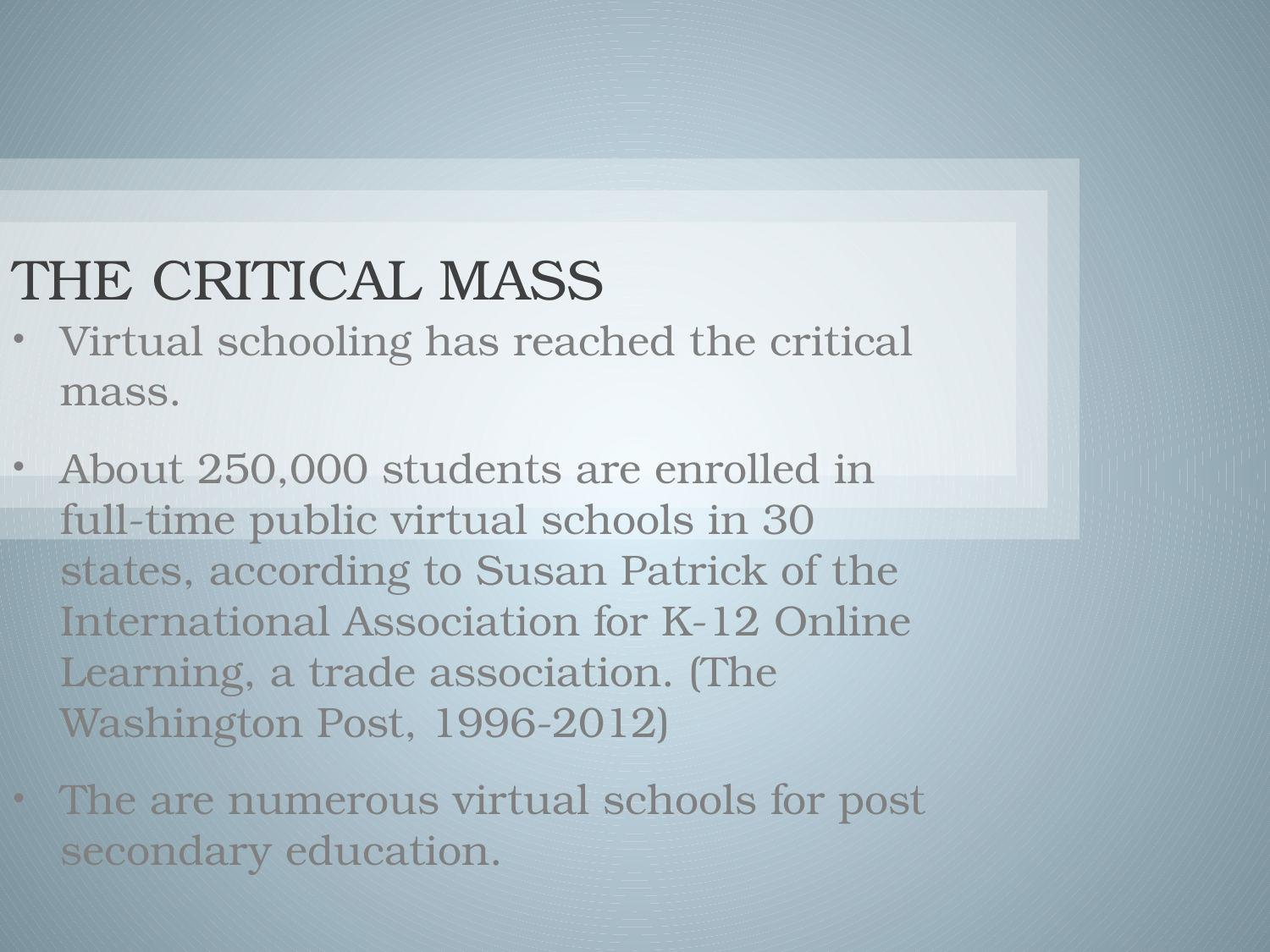

# THE CRITICAL MASS
Virtual schooling has reached the critical mass.
About 250,000 students are enrolled in full-time public virtual schools in 30 states, according to Susan Patrick of the International Association for K-12 Online Learning, a trade association. (The Washington Post, 1996-2012)
The are numerous virtual schools for post secondary education.